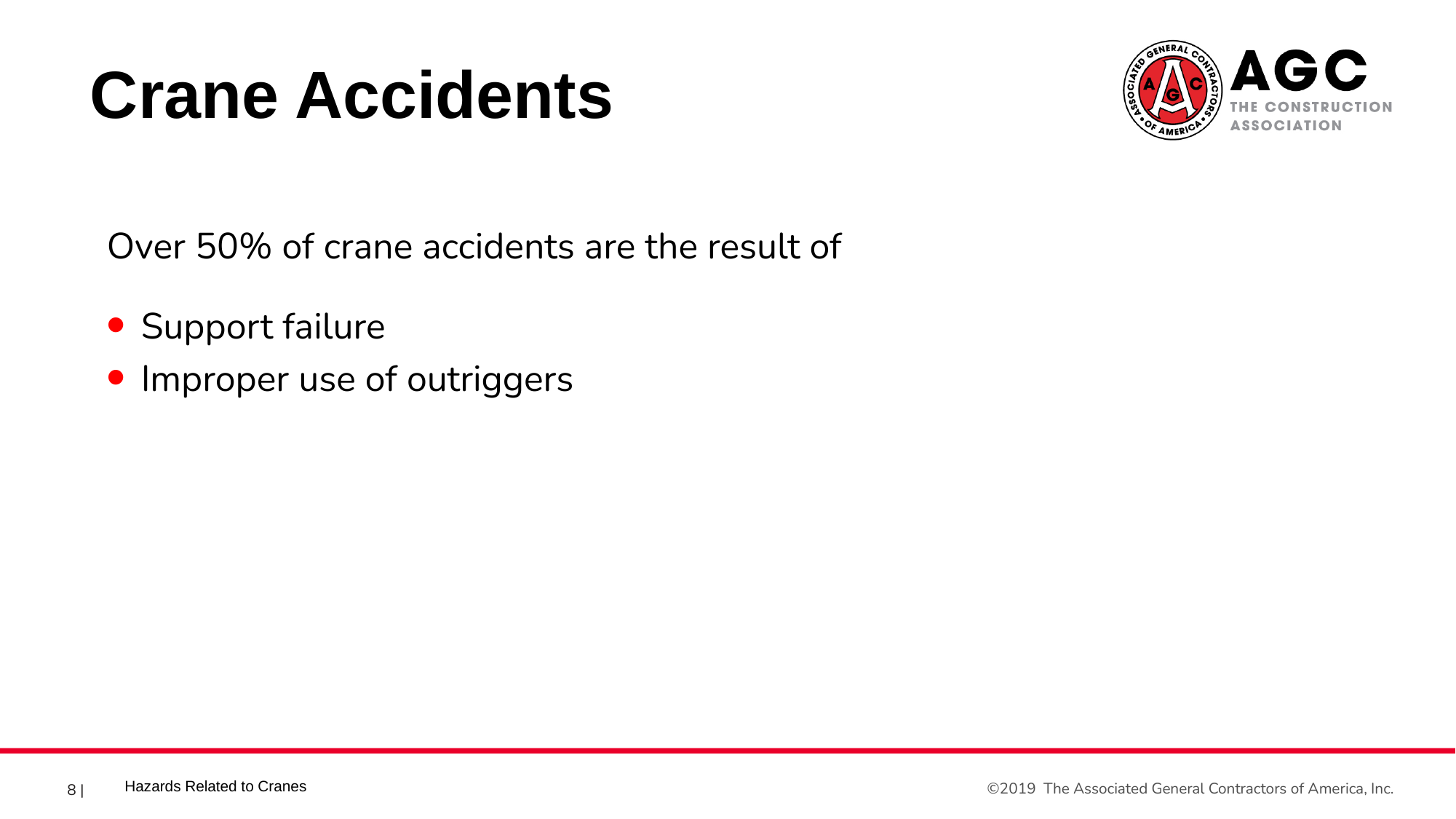

Crane Accidents

Over 50% of crane accidents are the result of

Support failure
Improper use of outriggers
Hazards Related to Cranes